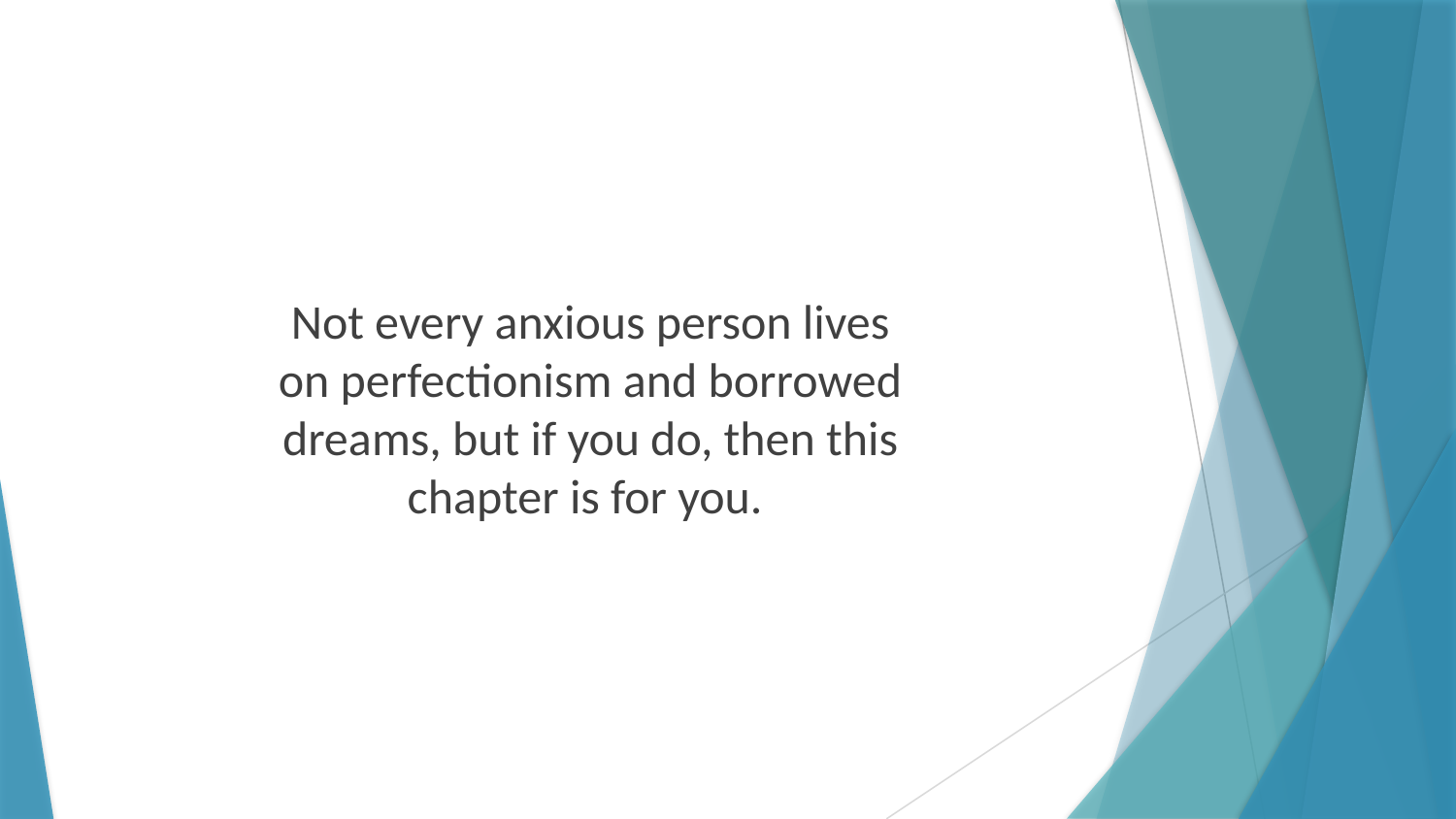

Not every anxious person lives on perfectionism and borrowed dreams, but if you do, then this chapter is for you.